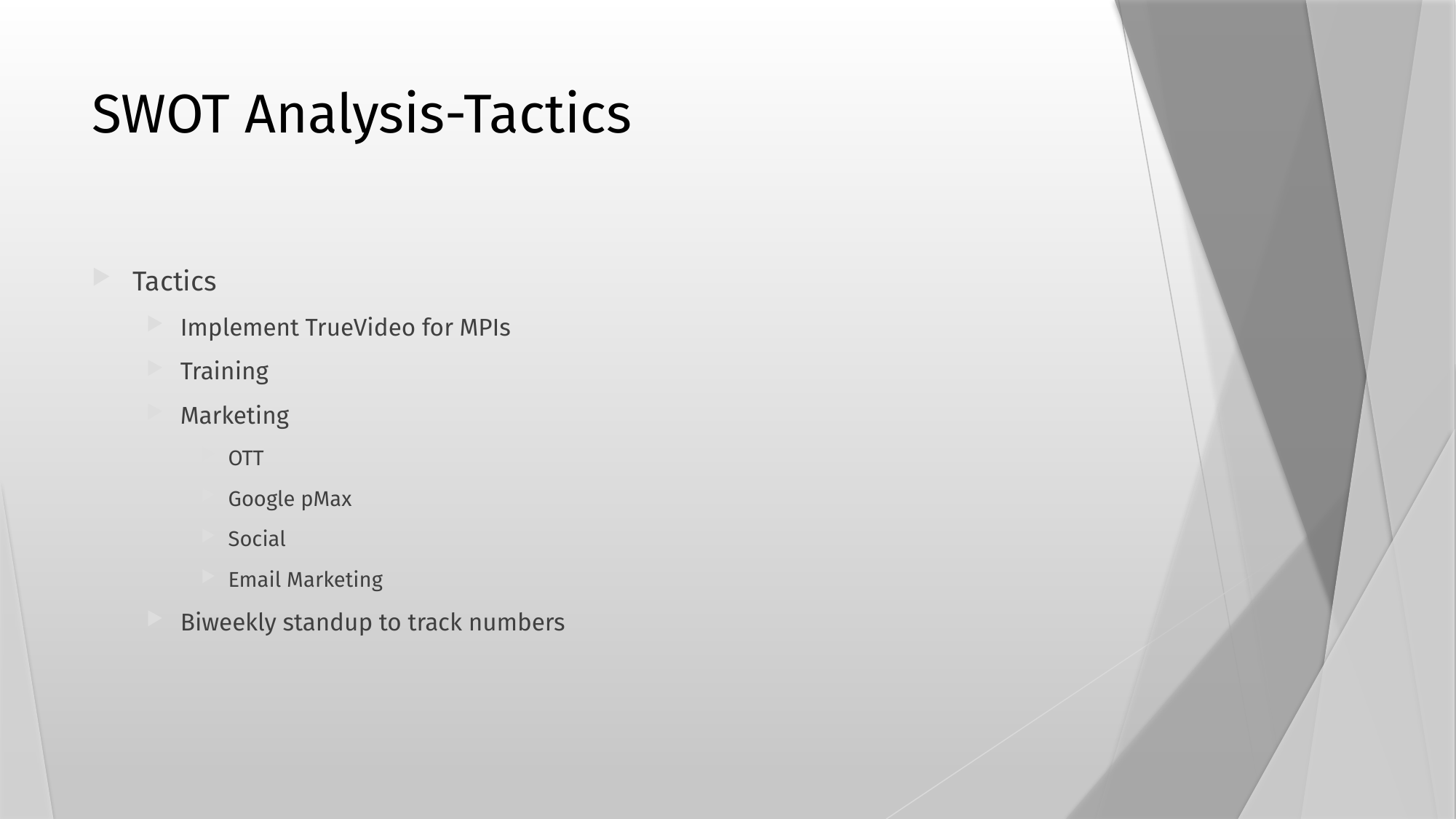

# SWOT Analysis-Tactics
Tactics
Implement TrueVideo for MPIs
Training
Marketing
OTT
Google pMax
Social
Email Marketing
Biweekly standup to track numbers